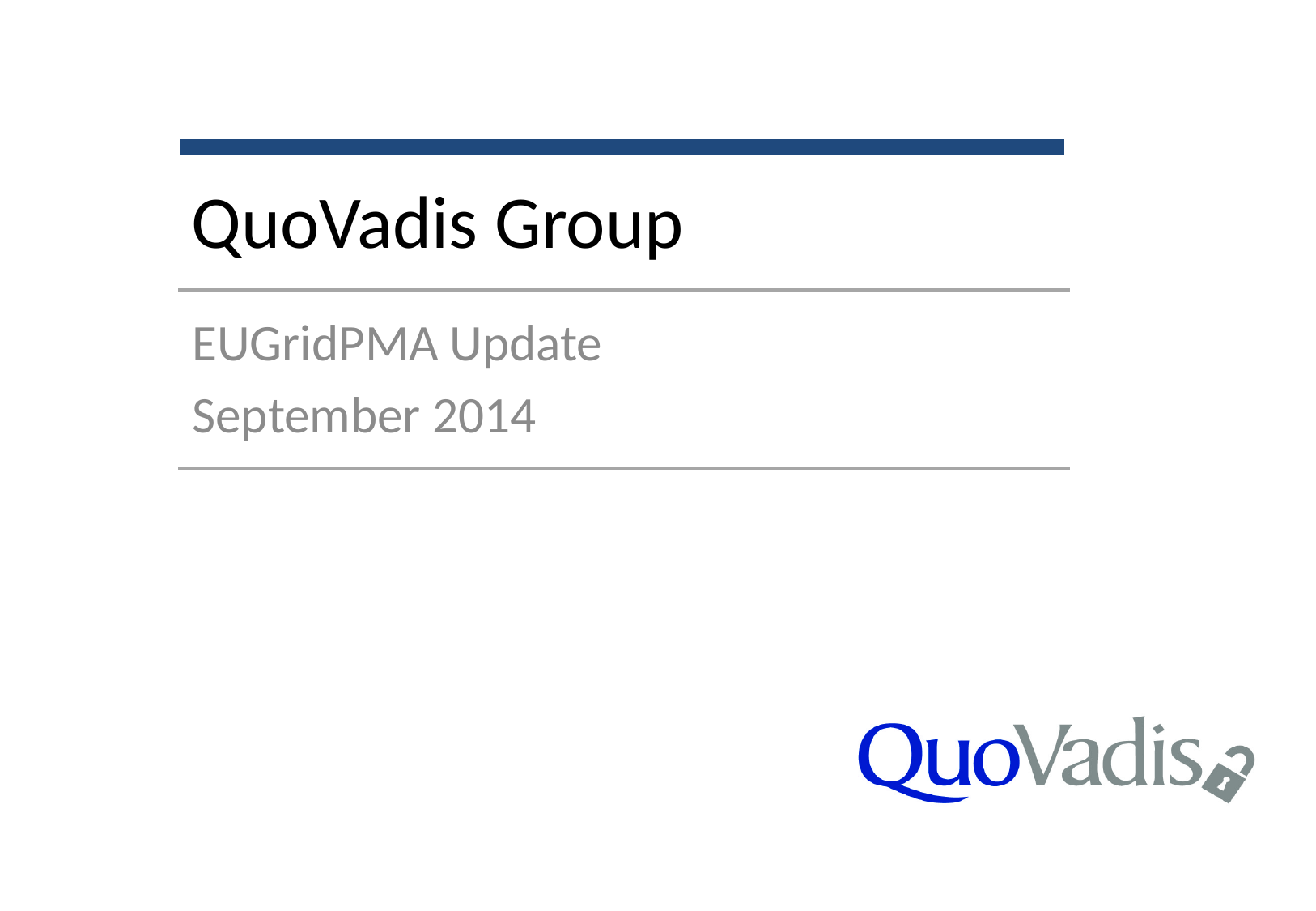

# QuoVadis Group
EUGridPMA Update
September 2014